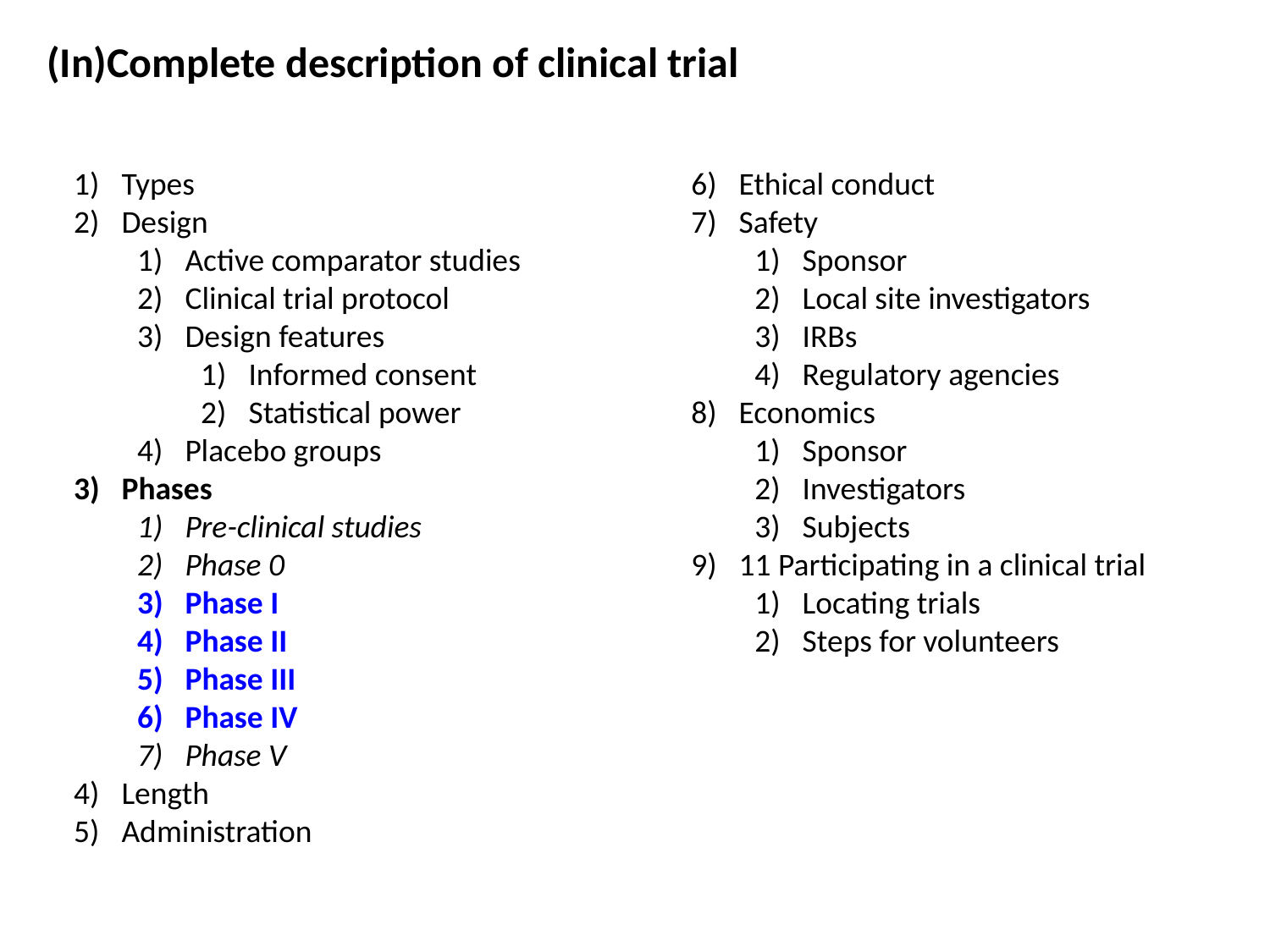

(In)Complete description of clinical trial
Types
Design
Active comparator studies
Clinical trial protocol
Design features
Informed consent
Statistical power
Placebo groups
Phases
Pre-clinical studies
Phase 0
Phase I
Phase II
Phase III
Phase IV
Phase V
Length
Administration
Ethical conduct
Safety
Sponsor
Local site investigators
IRBs
Regulatory agencies
Economics
Sponsor
Investigators
Subjects
11 Participating in a clinical trial
Locating trials
Steps for volunteers